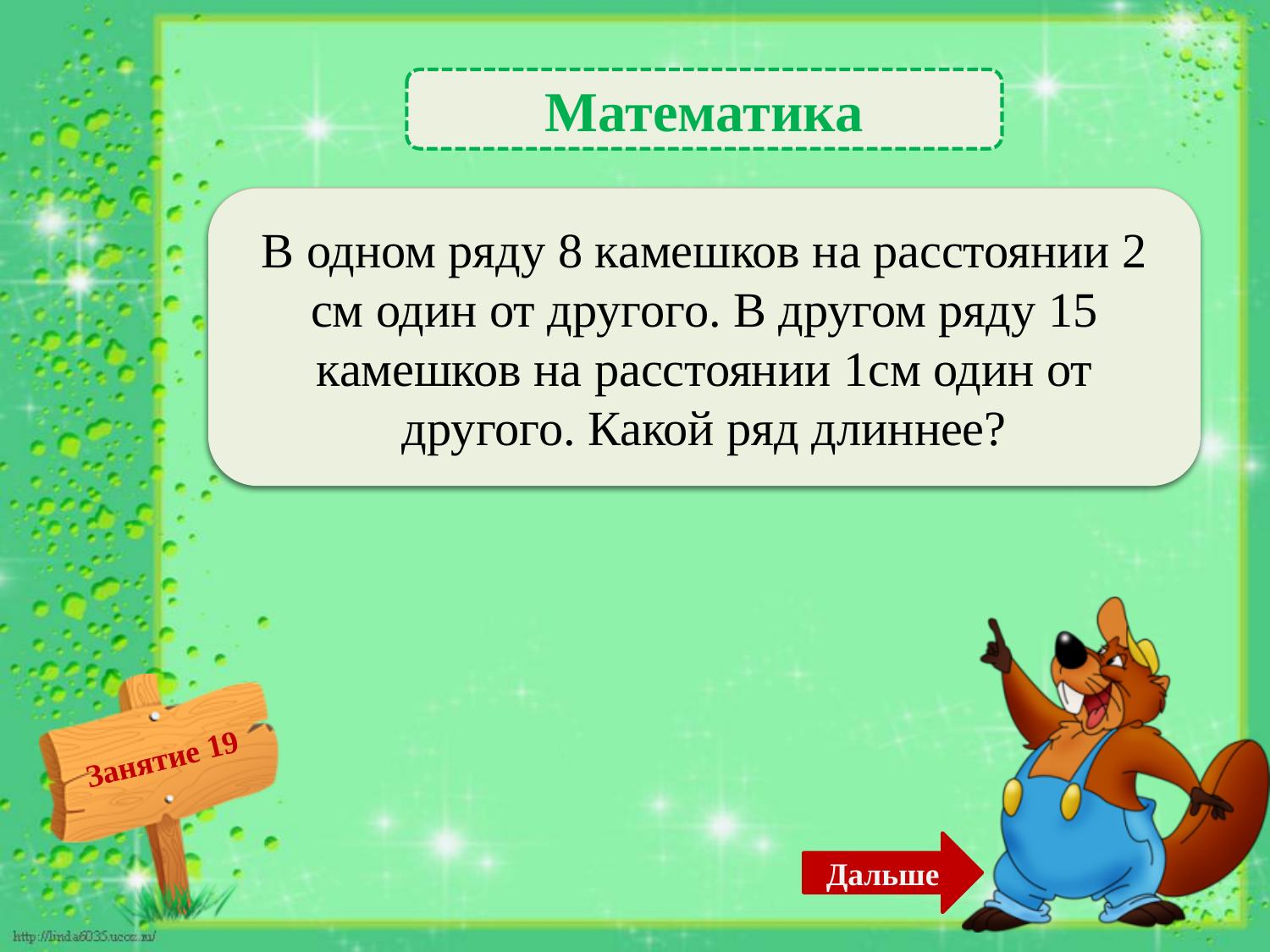

Математика
 Ряды одинаковой длины.
7 х 2 = 14; 14 х 1 = 14 – 2б.
В одном ряду 8 камешков на расстоянии 2 см один от другого. В другом ряду 15 камешков на расстоянии 1см один от другого. Какой ряд длиннее?

Дальше